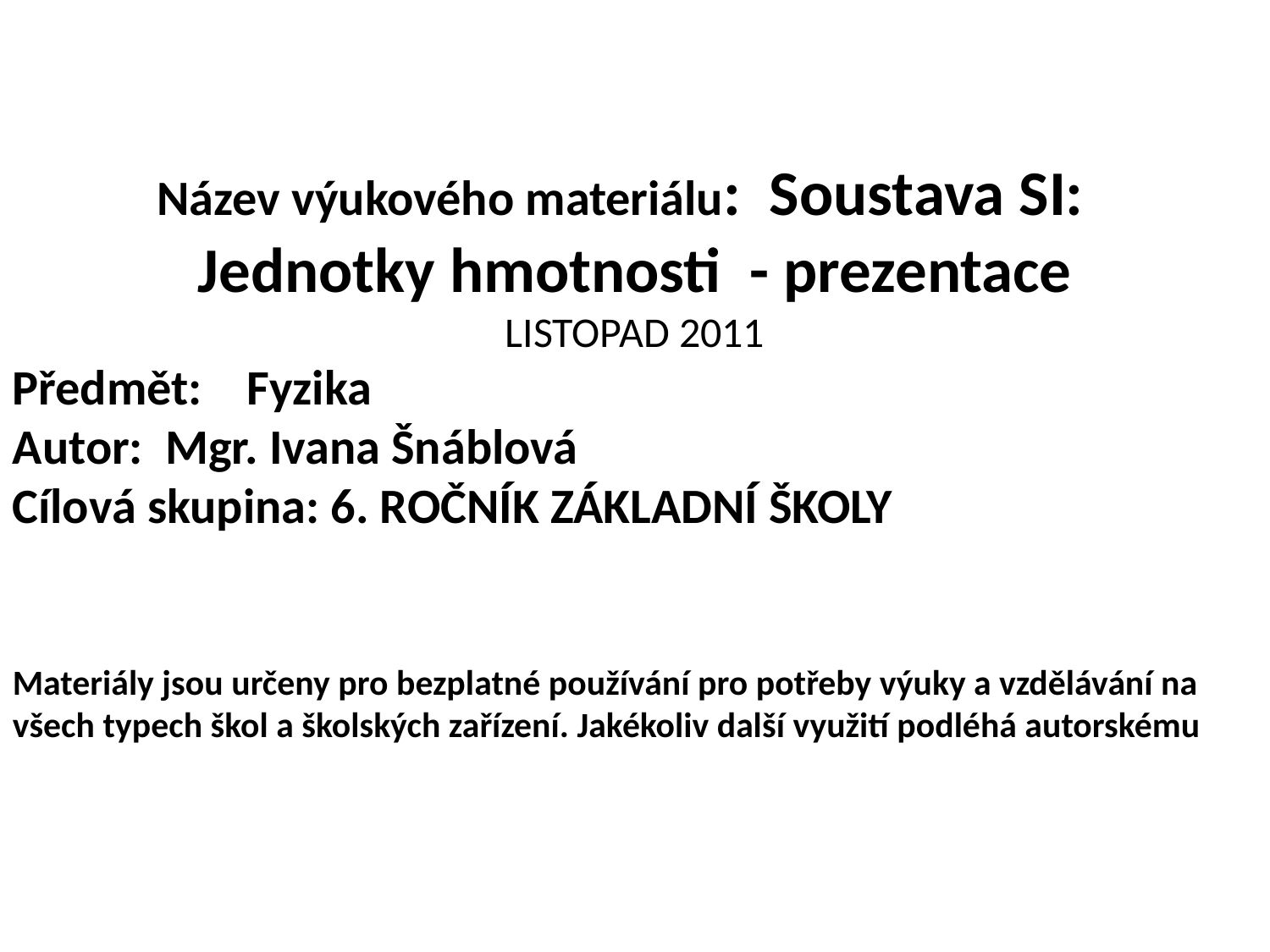

Název výukového materiálu:  Soustava SI:
Jednotky hmotnosti  - prezentace
LISTOPAD 2011
Předmět:    Fyzika
Autor:  Mgr. Ivana Šnáblová
Cílová skupina: 6. ROČNÍK ZÁKLADNÍ ŠKOLY

Materiály jsou určeny pro bezplatné používání pro potřeby výuky a vzdělávání na všech typech škol a školských zařízení. Jakékoliv další využití podléhá autorskému